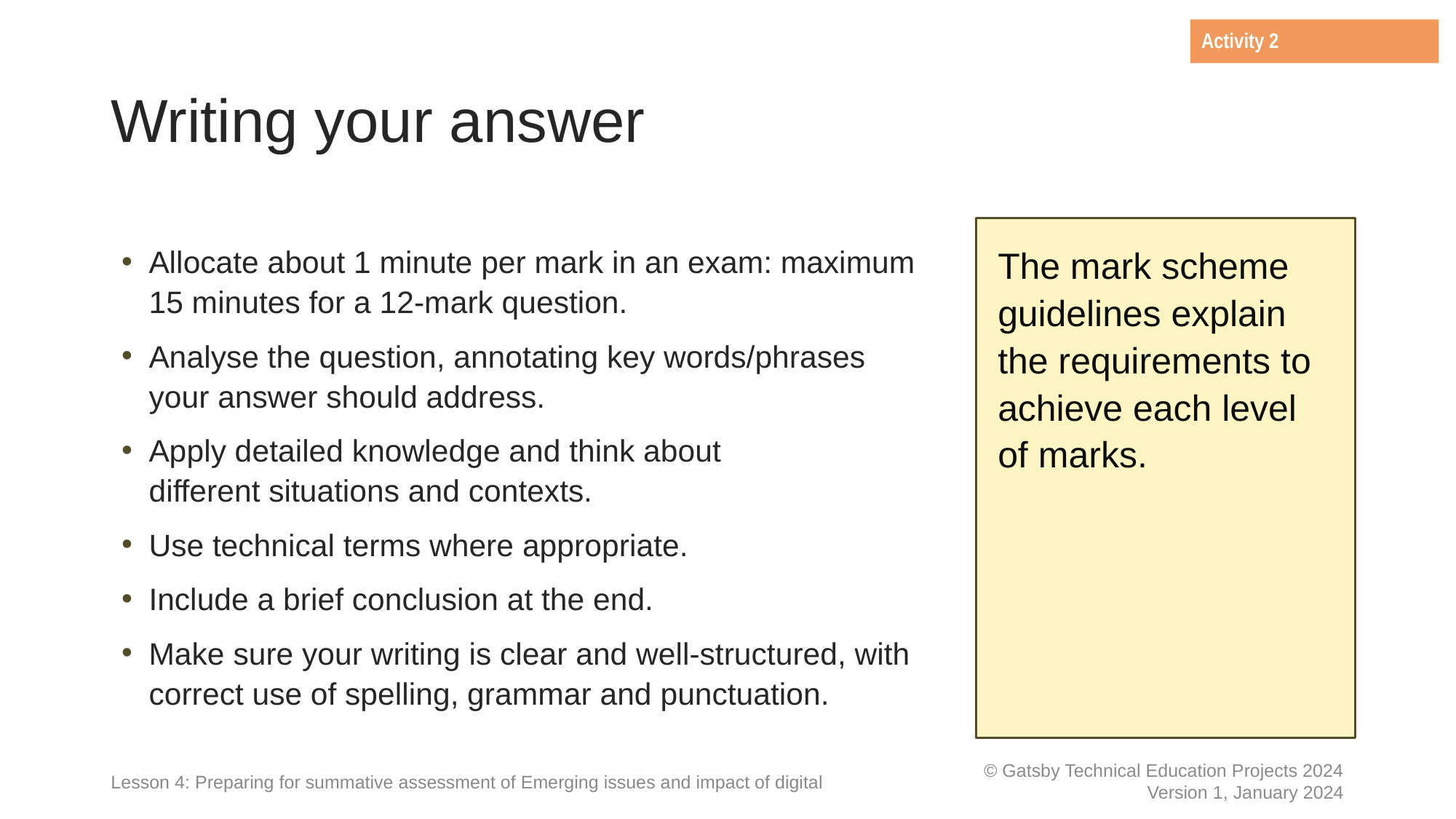

Activity 2
# Writing your answer
Allocate about 1 minute per mark in an exam: maximum 15 minutes for a 12-mark question.
Analyse the question, annotating key words/phrases your answer should address.
Apply detailed knowledge and think about
different situations and contexts.
Use technical terms where appropriate.
Include a brief conclusion at the end.
Make sure your writing is clear and well-structured, with correct use of spelling, grammar and punctuation.
The mark scheme guidelines explain the requirements to achieve each level of marks.
Lesson 4: Preparing for summative assessment of Emerging issues and impact of digital